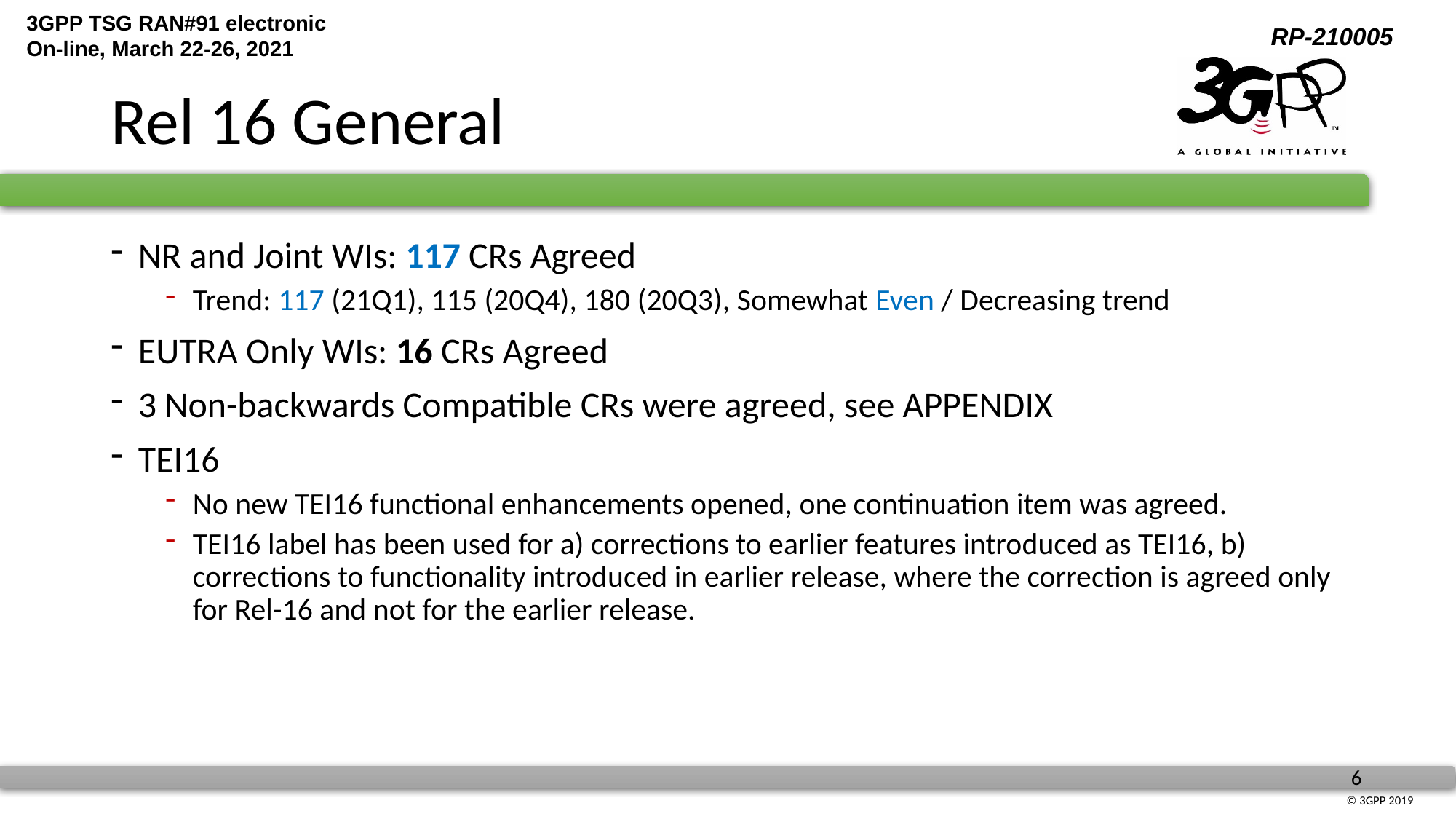

# Rel 16 General
NR and Joint WIs: 117 CRs Agreed
Trend: 117 (21Q1), 115 (20Q4), 180 (20Q3), Somewhat Even / Decreasing trend
EUTRA Only WIs: 16 CRs Agreed
3 Non-backwards Compatible CRs were agreed, see APPENDIX
TEI16
No new TEI16 functional enhancements opened, one continuation item was agreed.
TEI16 label has been used for a) corrections to earlier features introduced as TEI16, b) corrections to functionality introduced in earlier release, where the correction is agreed only for Rel-16 and not for the earlier release.